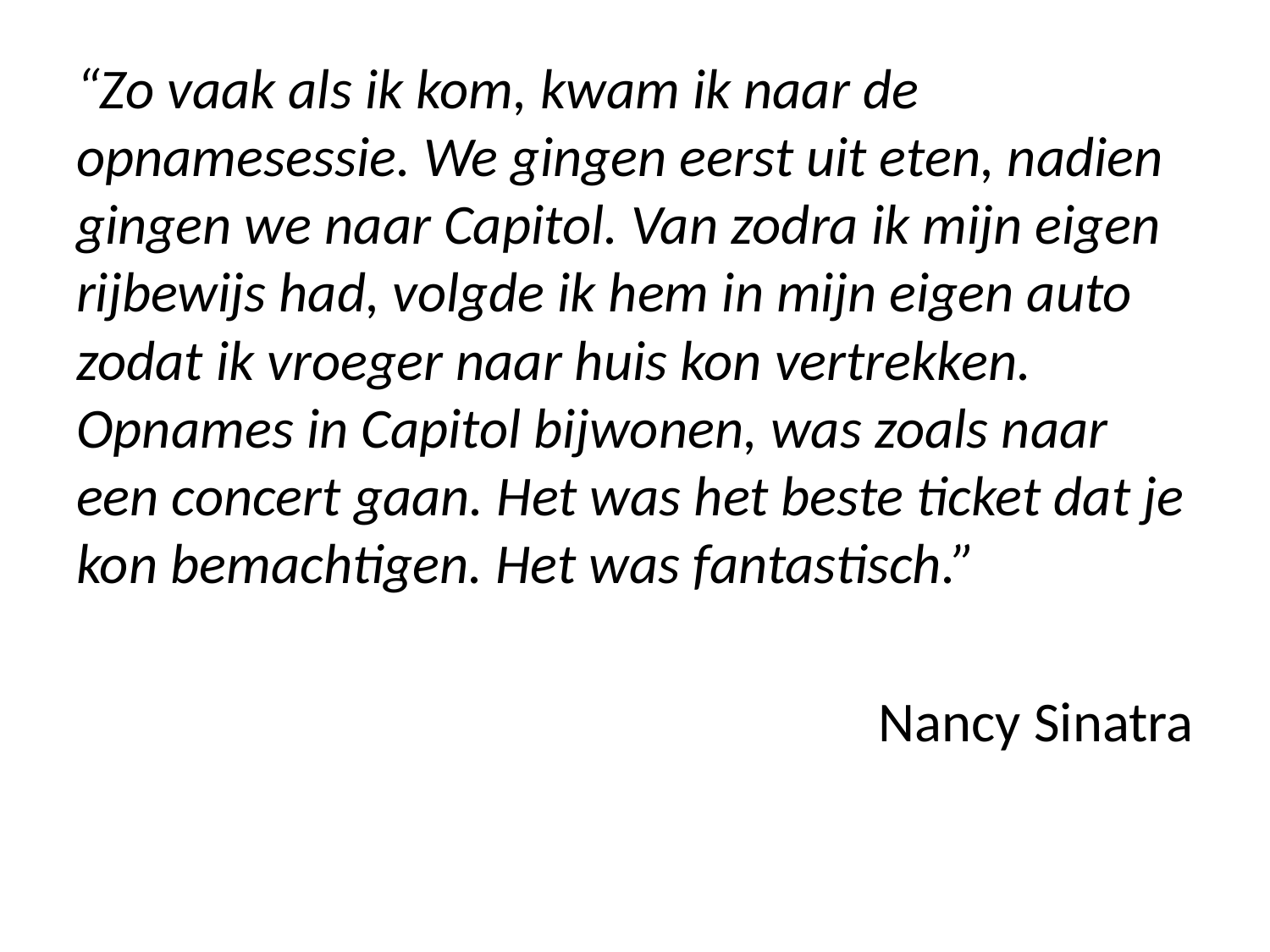

“Zo vaak als ik kom, kwam ik naar de opnamesessie. We gingen eerst uit eten, nadien gingen we naar Capitol. Van zodra ik mijn eigen rijbewijs had, volgde ik hem in mijn eigen auto zodat ik vroeger naar huis kon vertrekken. Opnames in Capitol bijwonen, was zoals naar een concert gaan. Het was het beste ticket dat je kon bemachtigen. Het was fantastisch.”

Nancy Sinatra